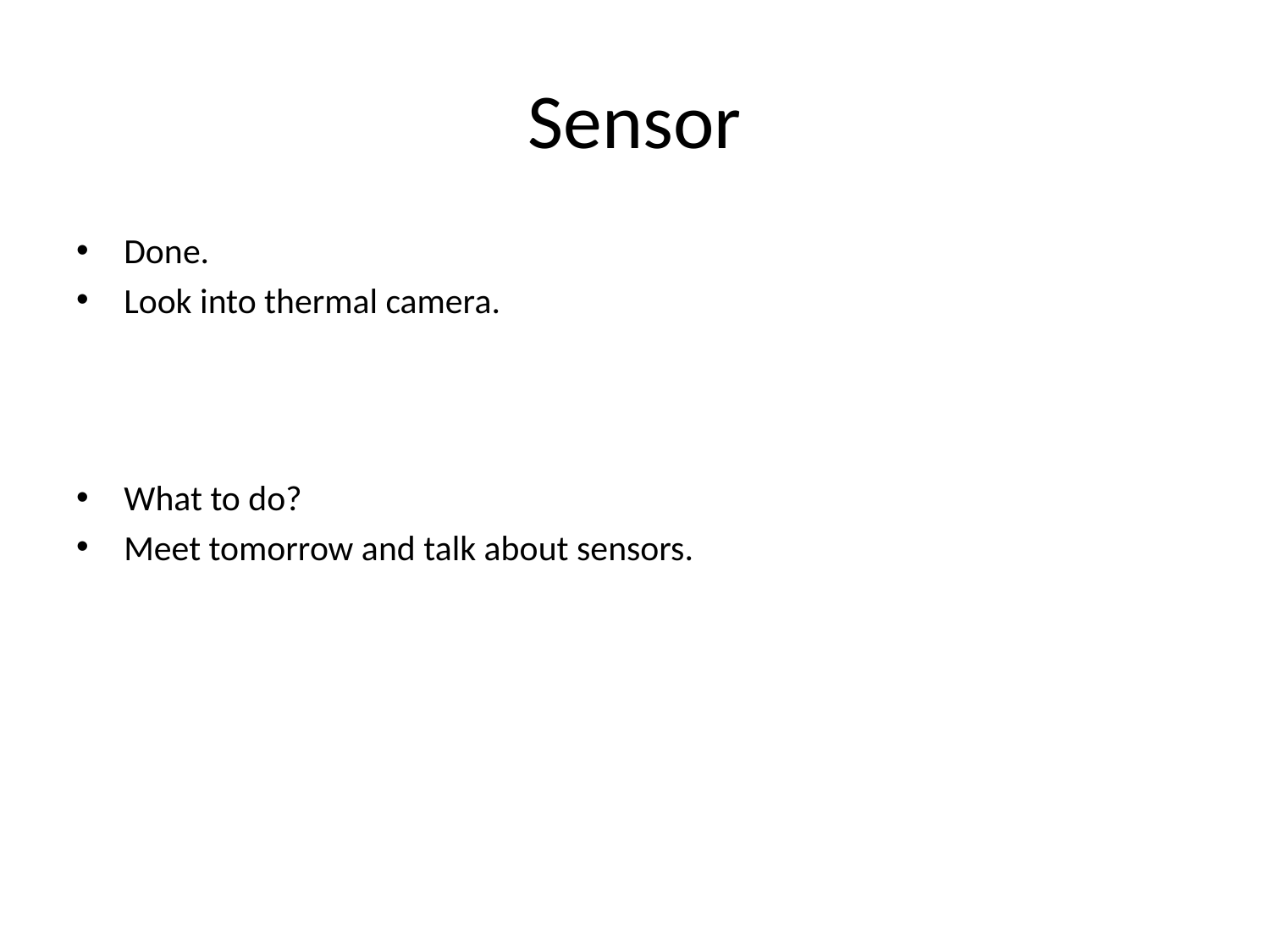

# Sensor
Done.
Look into thermal camera.

What to do?
Meet tomorrow and talk about sensors.